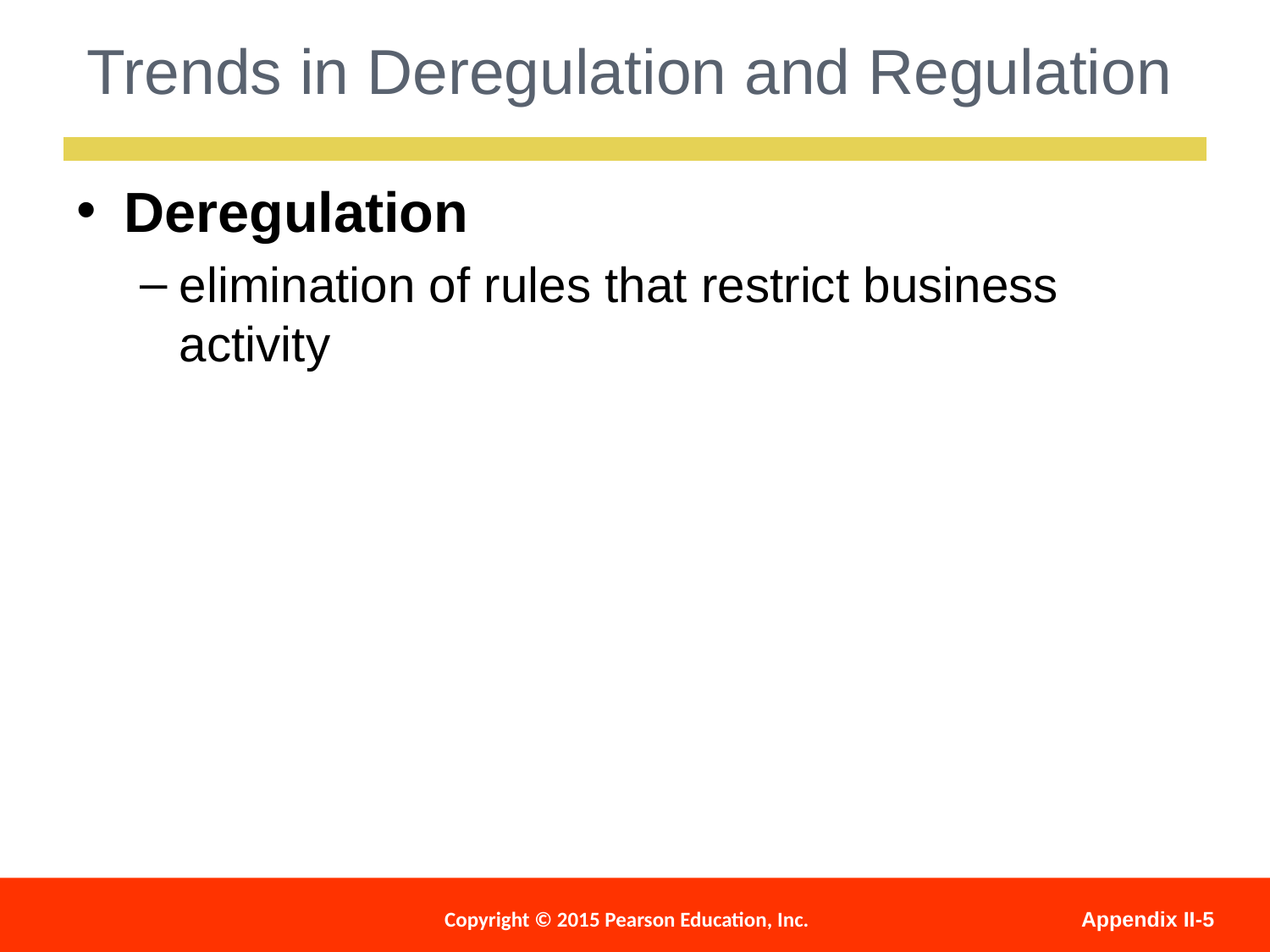

Trends in Deregulation and Regulation
Deregulation
elimination of rules that restrict business activity